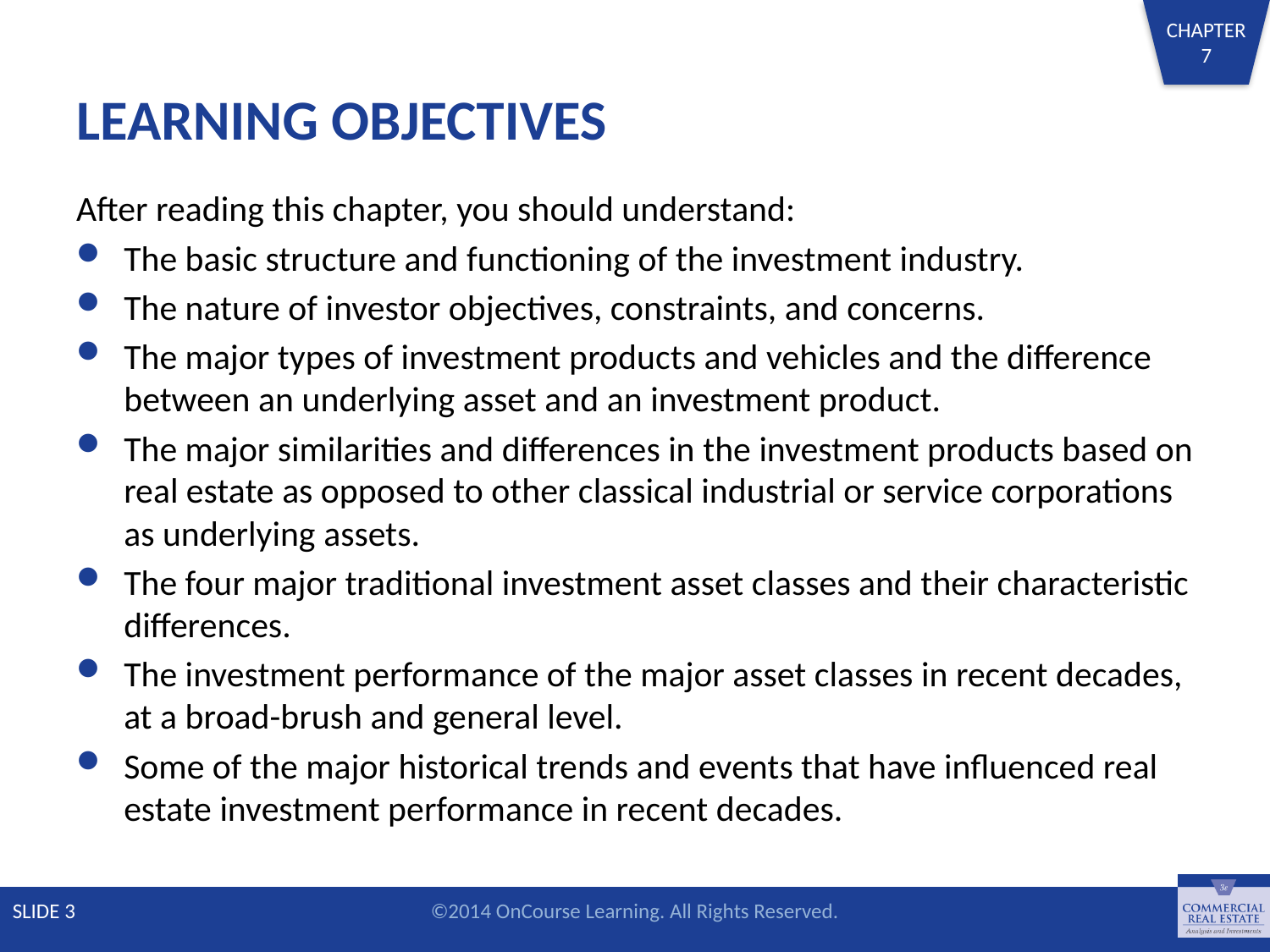

# LEARNING OBJECTIVES
After reading this chapter, you should understand:
The basic structure and functioning of the investment industry.
The nature of investor objectives, constraints, and concerns.
The major types of investment products and vehicles and the difference between an underlying asset and an investment product.
The major similarities and differences in the investment products based on real estate as opposed to other classical industrial or service corporations as underlying assets.
The four major traditional investment asset classes and their characteristic differences.
The investment performance of the major asset classes in recent decades, at a broad-brush and general level.
Some of the major historical trends and events that have influenced real estate investment performance in recent decades.
SLIDE 3